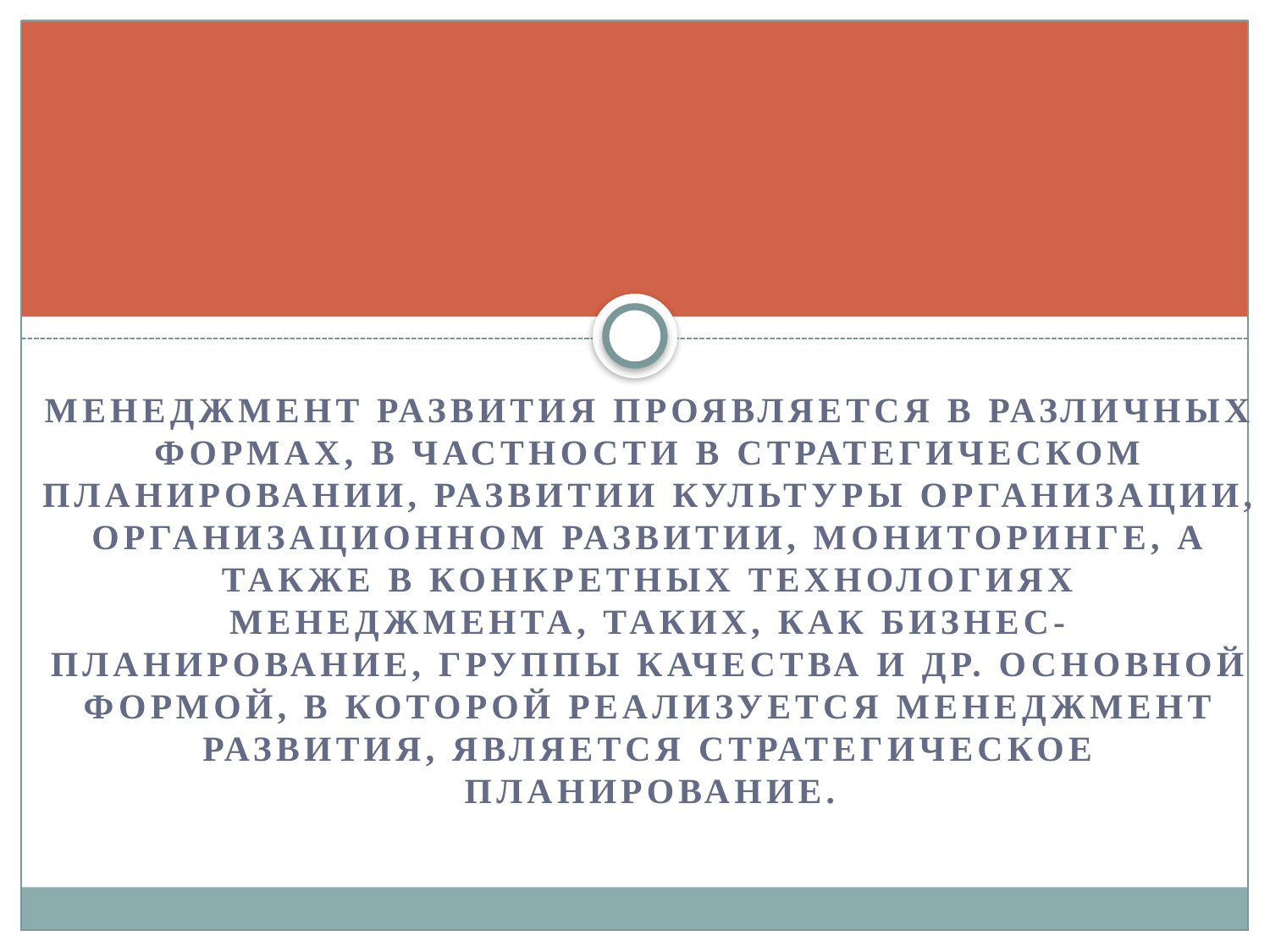

Менеджмент развития проявляется в различных формах, в частности в стратегическом планировании, развитии культуры организации, организационном развитии, мониторинге, а также в конкретных технологиях менеджмента, таких, как бизнес-планирование, группы качества и др. Основной формой, в которой реализуется менеджмент развития, является стратегическое планирование.